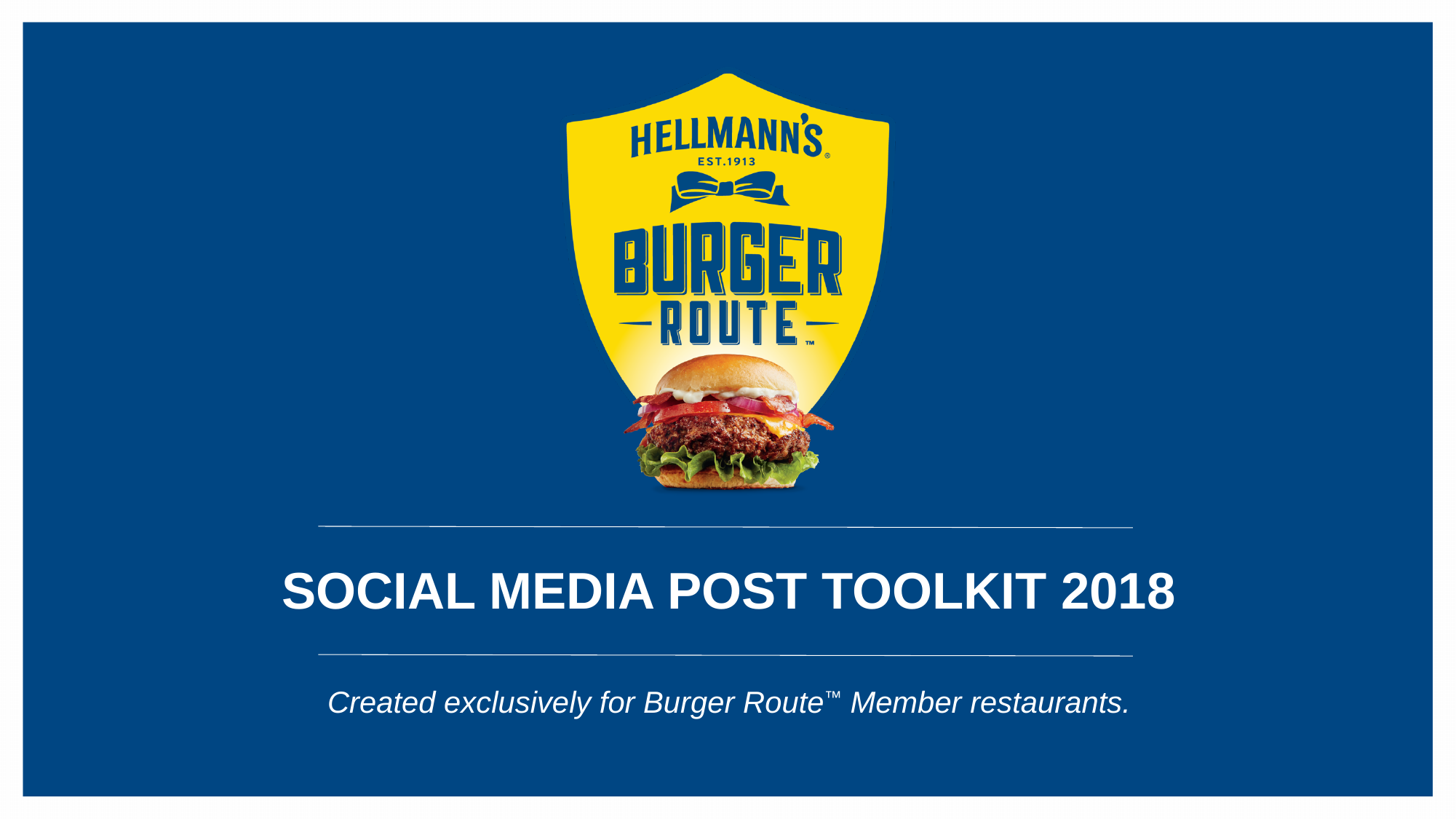

SOCIAL MEDIA POST TOOLKIT 2018
Created exclusively for Burger Route™ Member restaurants.